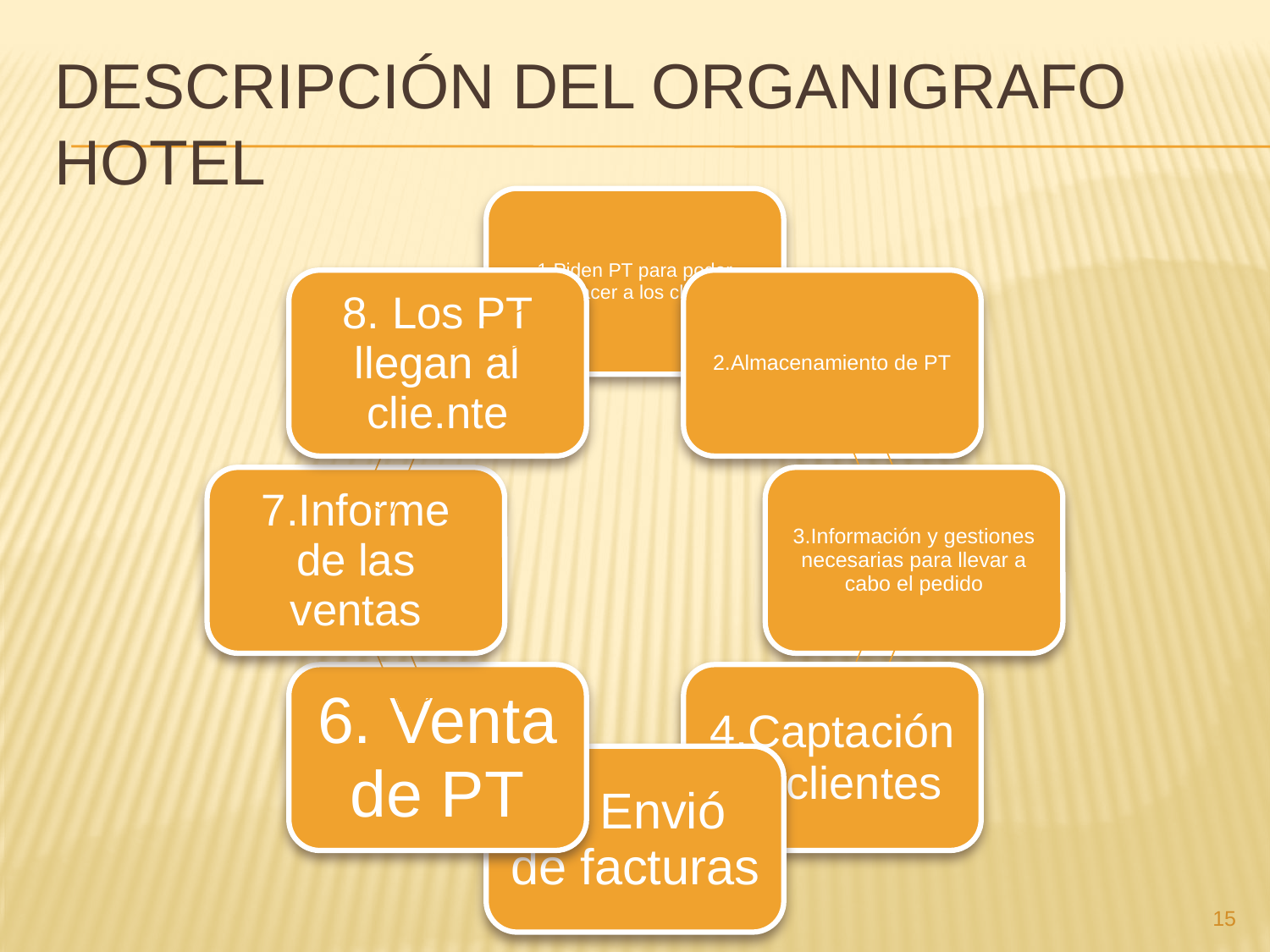

# Descripción del organigrafo hotel
1.Piden PT para poder satisfacer a los clientes
2.Almacenamiento de PT
3.Información y gestiones necesarias para llevar a cabo el pedido
7.Informe de las ventas
8. Los PT llegan al clie.nte
15